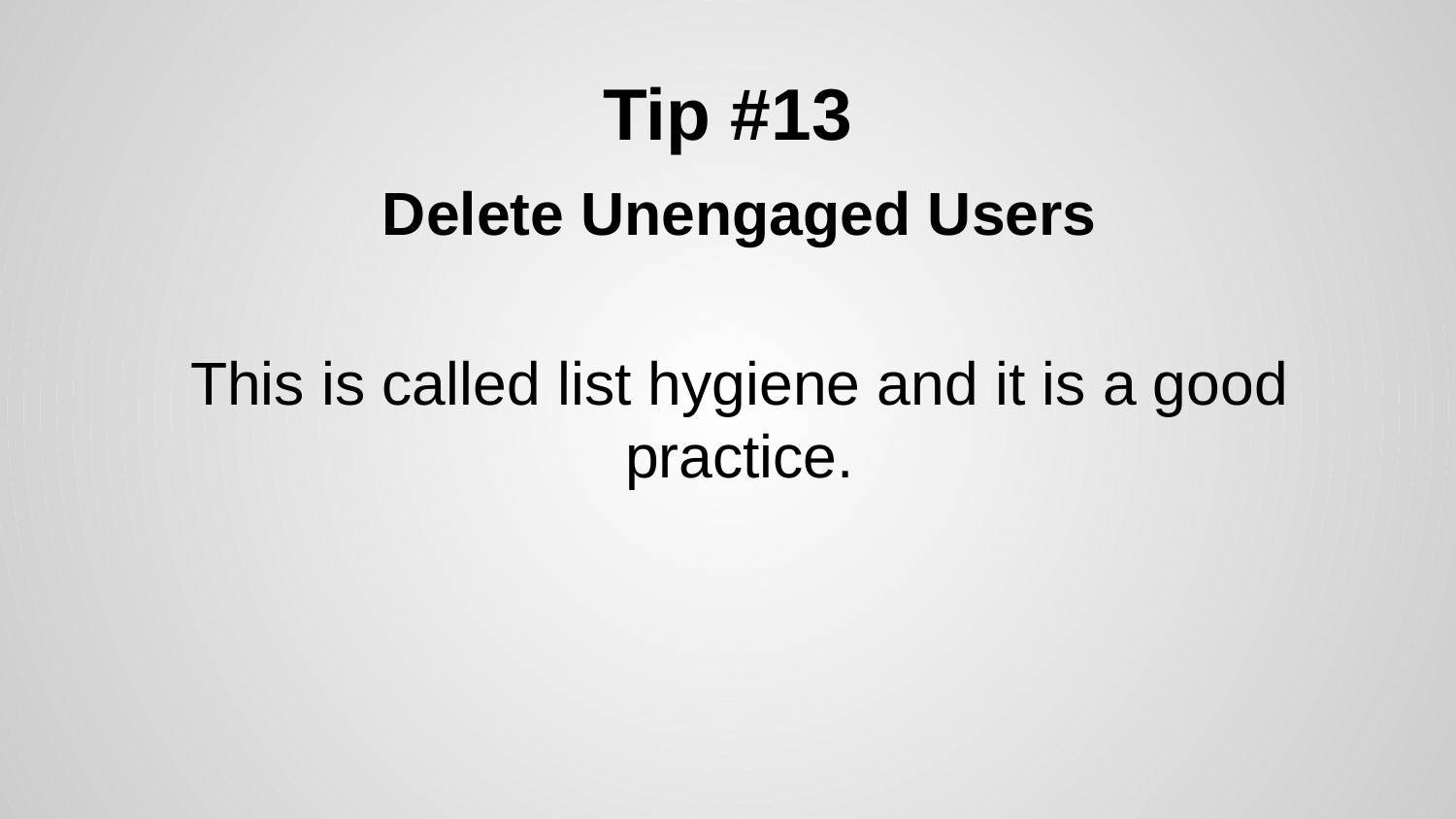

# Tip #13

Delete Unengaged Users

This is called list hygiene and it is a good practice.